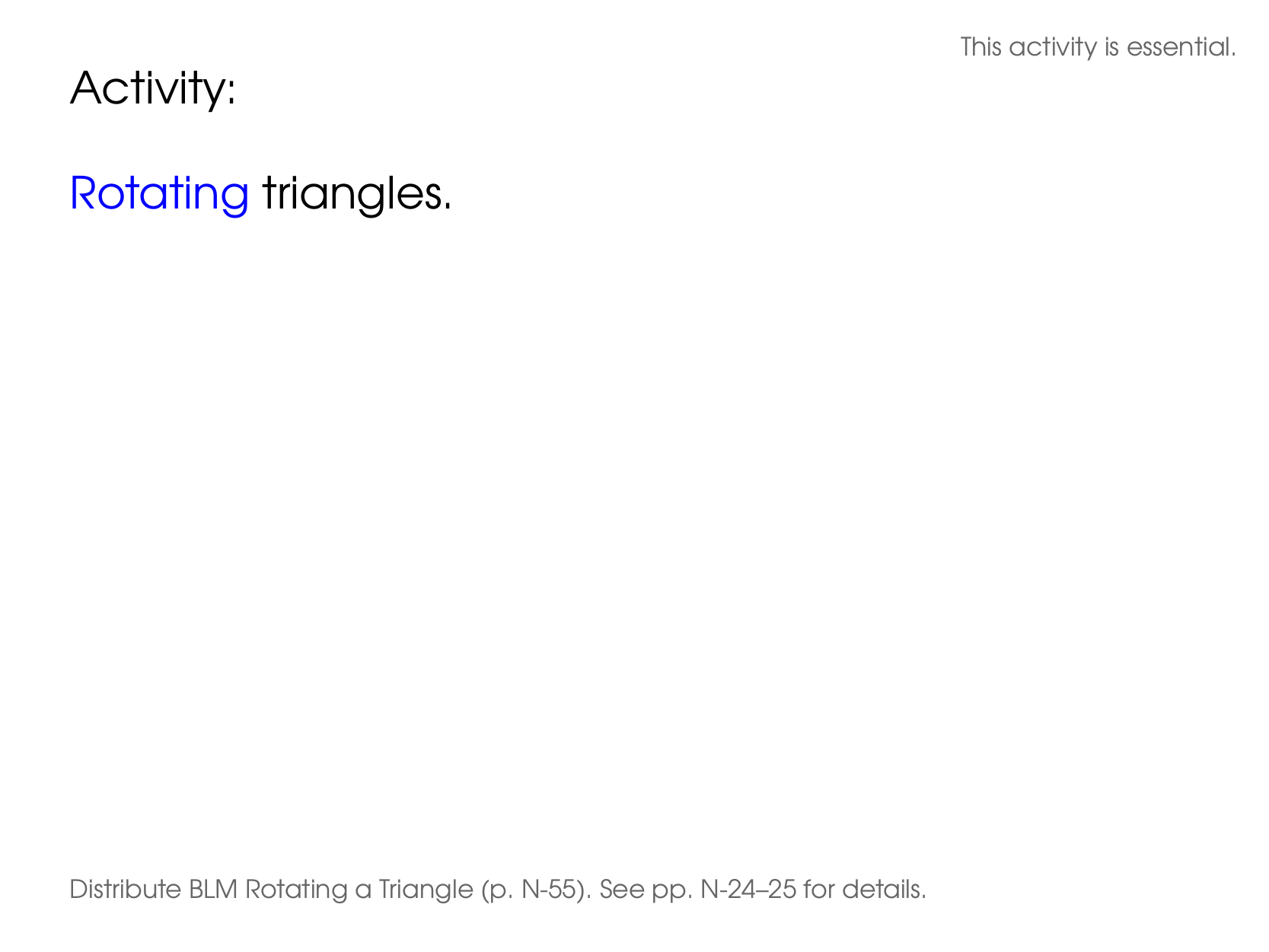

This activity is essential.
Activity:
Rotating triangles.
Distribute BLM Rotating a Triangle (p. N-55). See pp. N-24–25 for details.